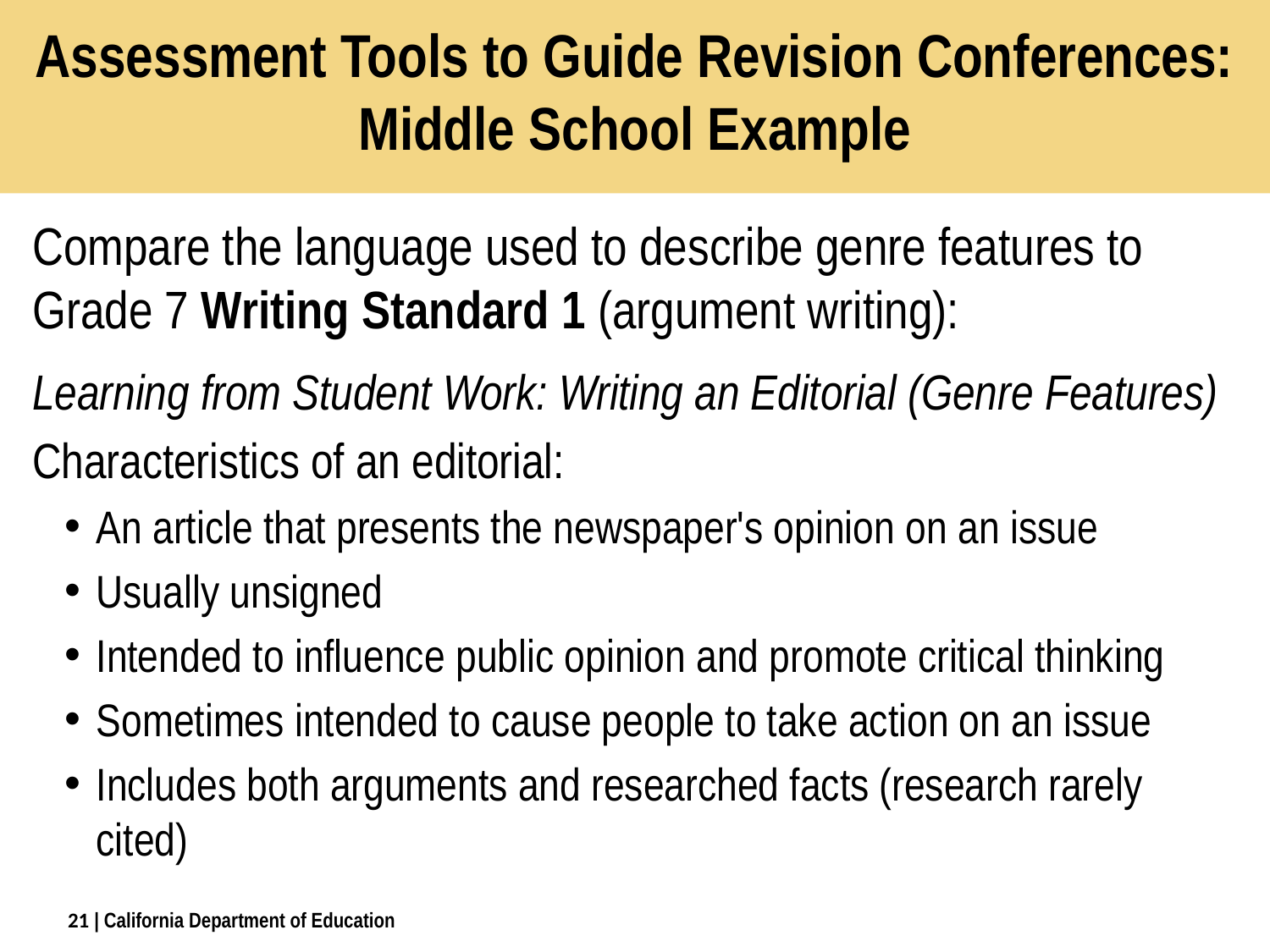

# Assessment Tools to Guide Revision Conferences: Middle School Example
Compare the language used to describe genre features to Grade 7 Writing Standard 1 (argument writing):
Learning from Student Work: Writing an Editorial (Genre Features)
Characteristics of an editorial:
An article that presents the newspaper's opinion on an issue
Usually unsigned
Intended to influence public opinion and promote critical thinking
Sometimes intended to cause people to take action on an issue
Includes both arguments and researched facts (research rarely cited)

21
| California Department of Education